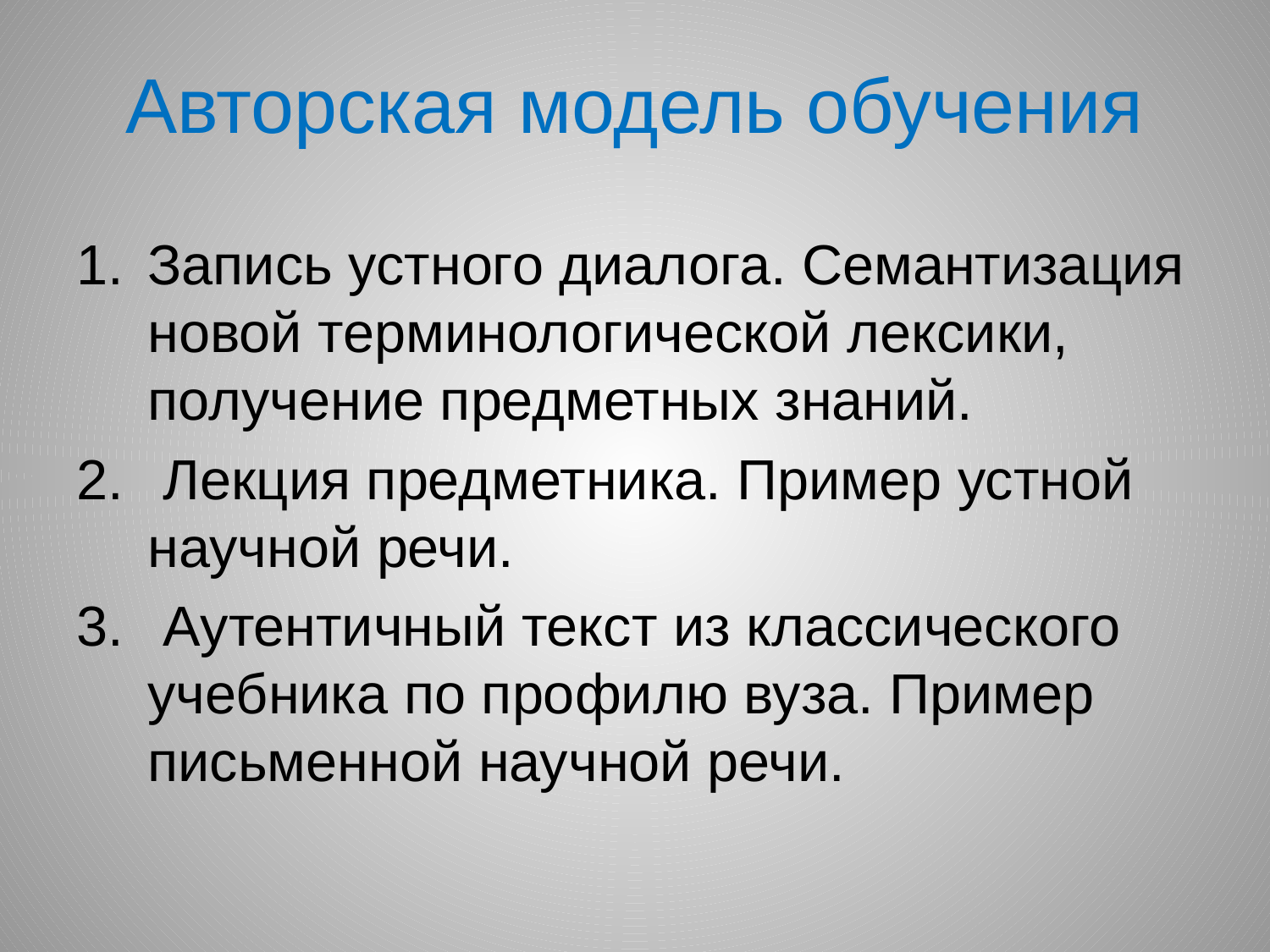

# Авторская модель обучения
Запись устного диалога. Семантизация новой терминологической лексики, получение предметных знаний.
 Лекция предметника. Пример устной научной речи.
 Аутентичный текст из классического учебника по профилю вуза. Пример письменной научной речи.